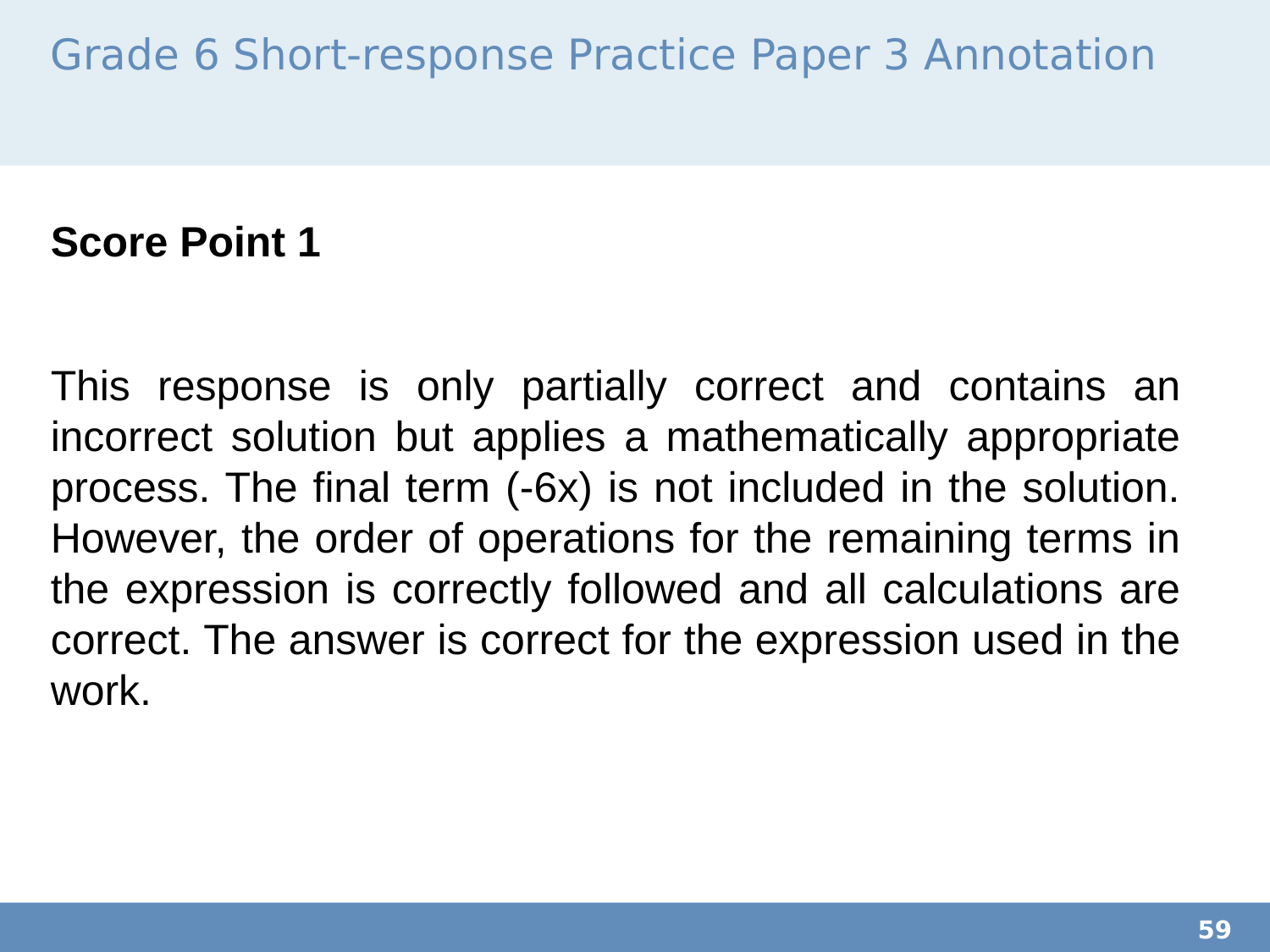

# Grade 6 Short-response Practice Paper 3 Annotation
Score Point 1

This response is only partially correct and contains an incorrect solution but applies a mathematically appropriate process. The final term (-6x) is not included in the solution. However, the order of operations for the remaining terms in the expression is correctly followed and all calculations are correct. The answer is correct for the expression used in the work.
59